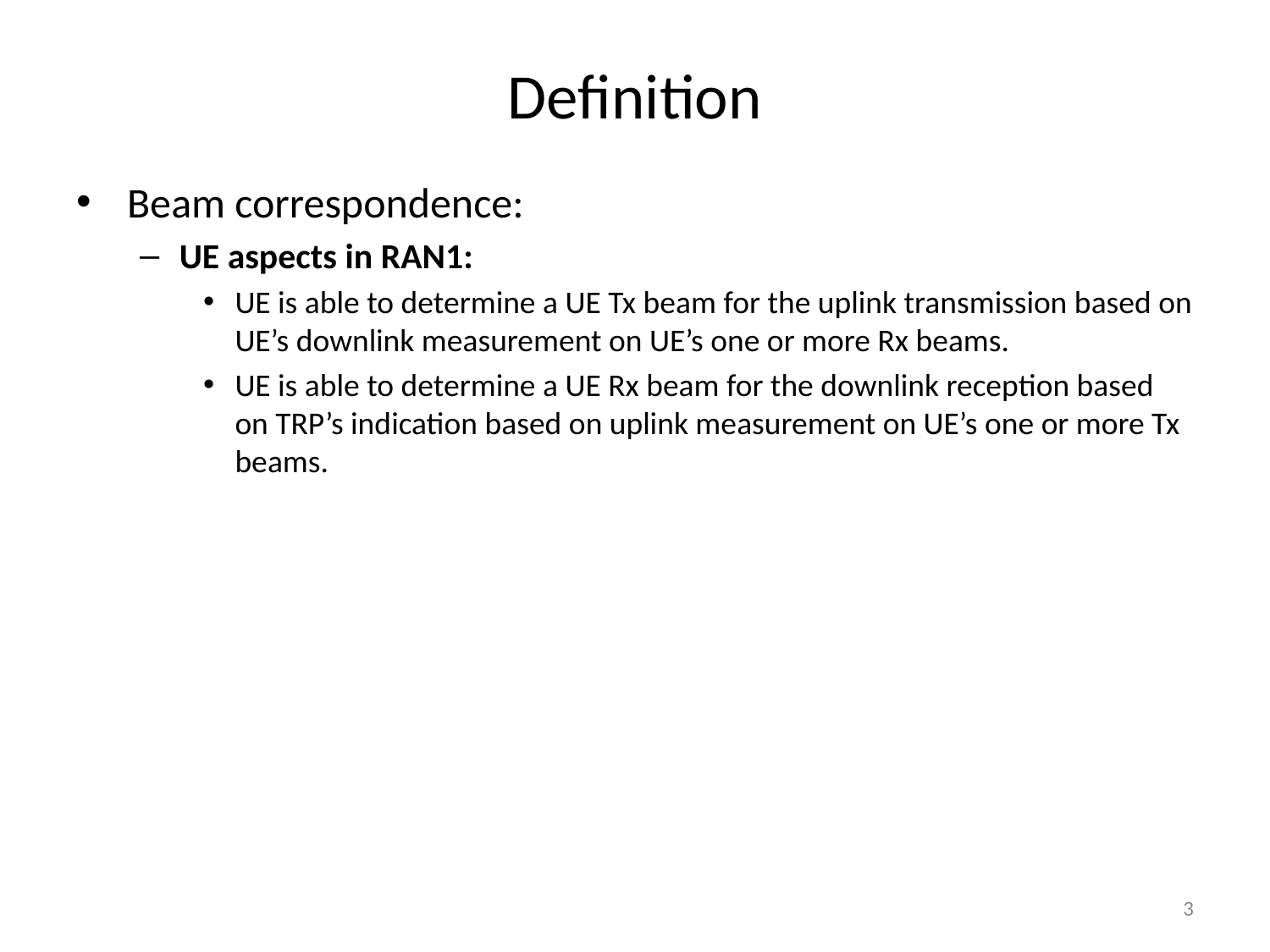

# Definition
Beam correspondence:
UE aspects in RAN1:
UE is able to determine a UE Tx beam for the uplink transmission based on UE’s downlink measurement on UE’s one or more Rx beams.
UE is able to determine a UE Rx beam for the downlink reception based on TRP’s indication based on uplink measurement on UE’s one or more Tx beams.
3